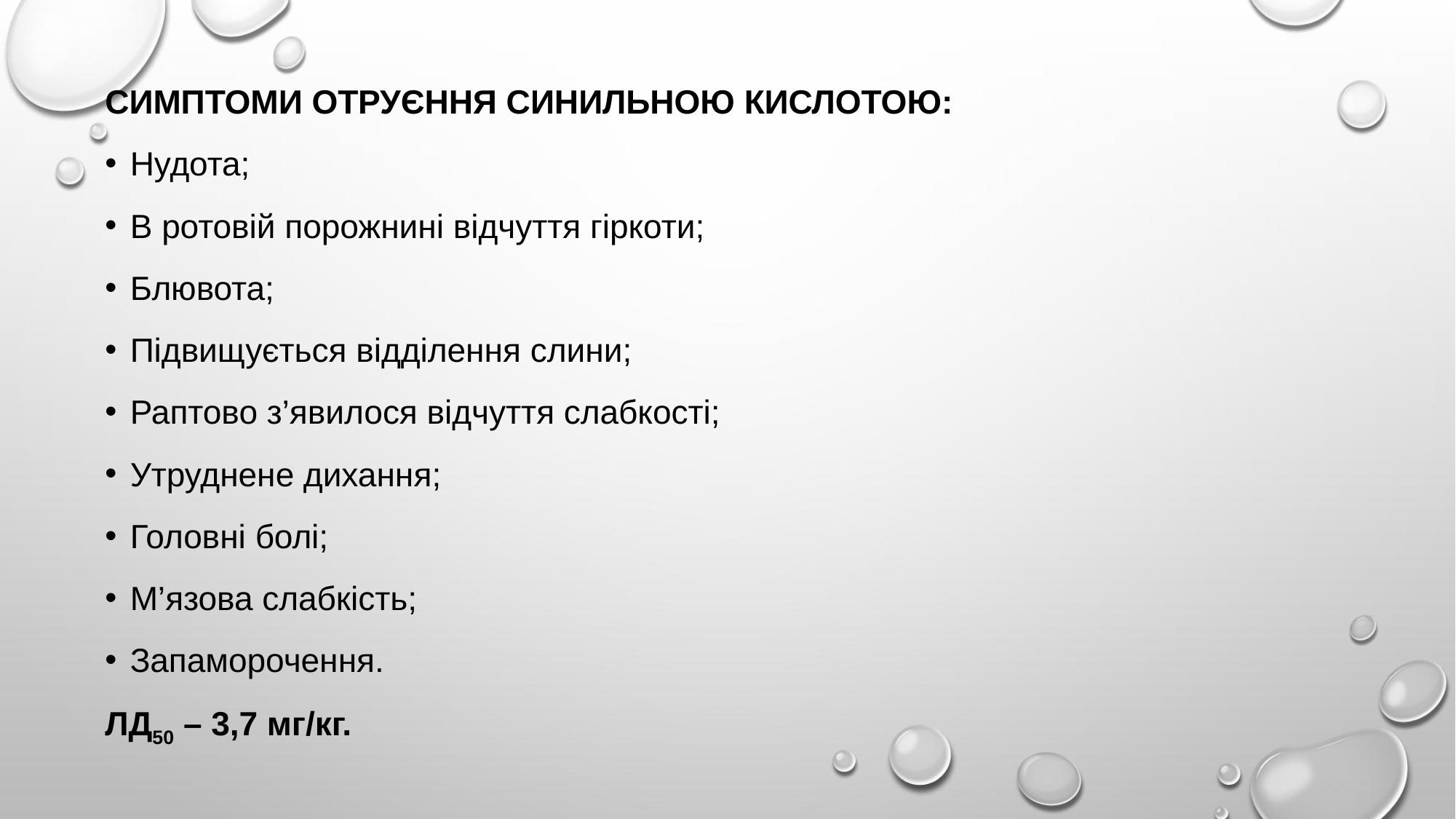

СИМПТОМИ ОТРУЄННЯ СИНИЛЬНОЮ КИСЛОТОЮ:
Нудота;
В ротовій порожнині відчуття гіркоти;
Блювота;
Підвищується відділення слини;
Раптово з’явилося відчуття слабкості;
Утруднене дихання;
Головні болі;
М’язова слабкість;
Запаморочення.
ЛД50 – 3,7 мг/кг.